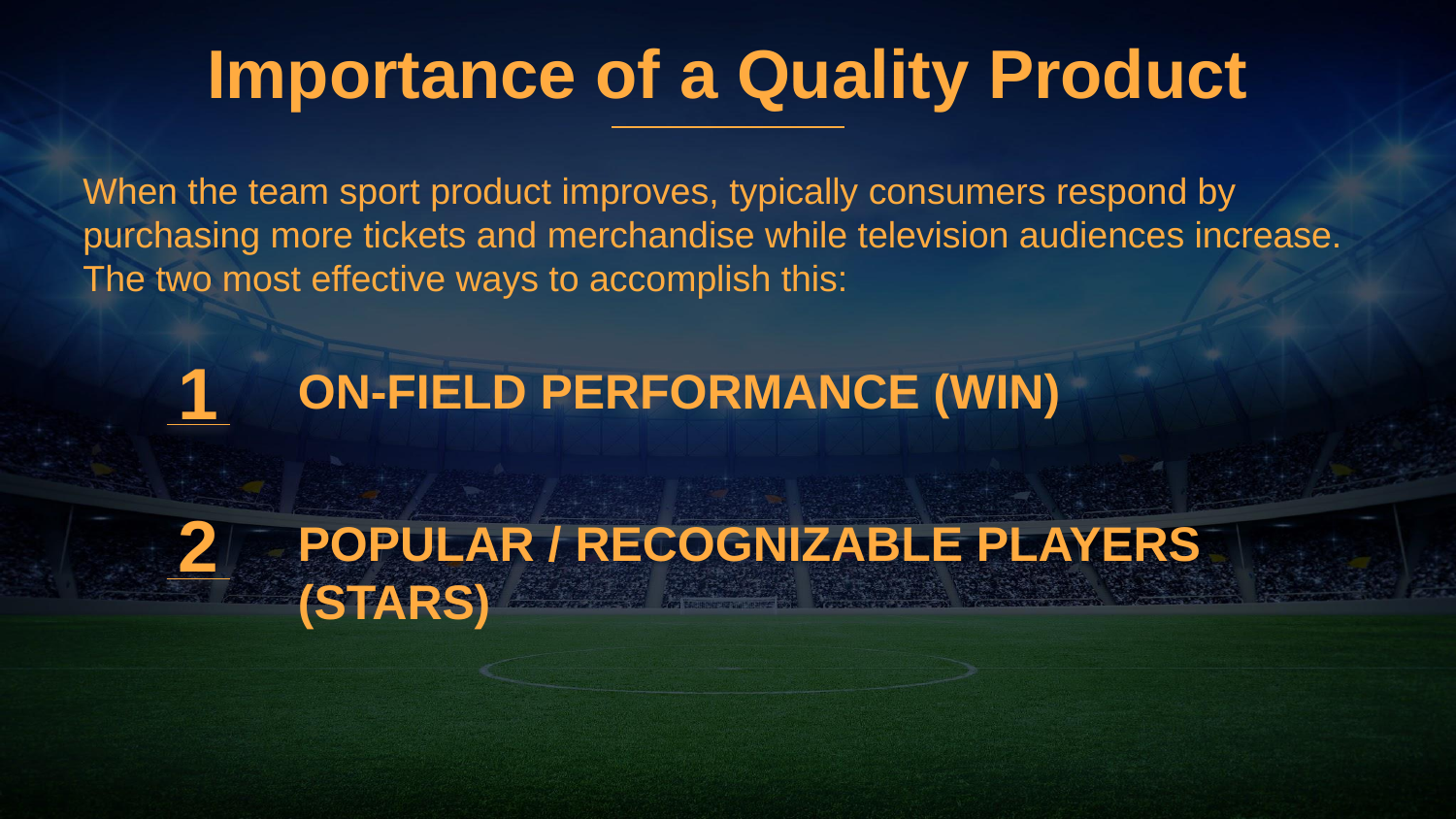

# Importance of a Quality Product
When the team sport product improves, typically consumers respond by purchasing more tickets and merchandise while television audiences increase.  The two most effective ways to accomplish this:
1
ON-FIELD PERFORMANCE (WIN)
2
POPULAR / RECOGNIZABLE PLAYERS (STARS)